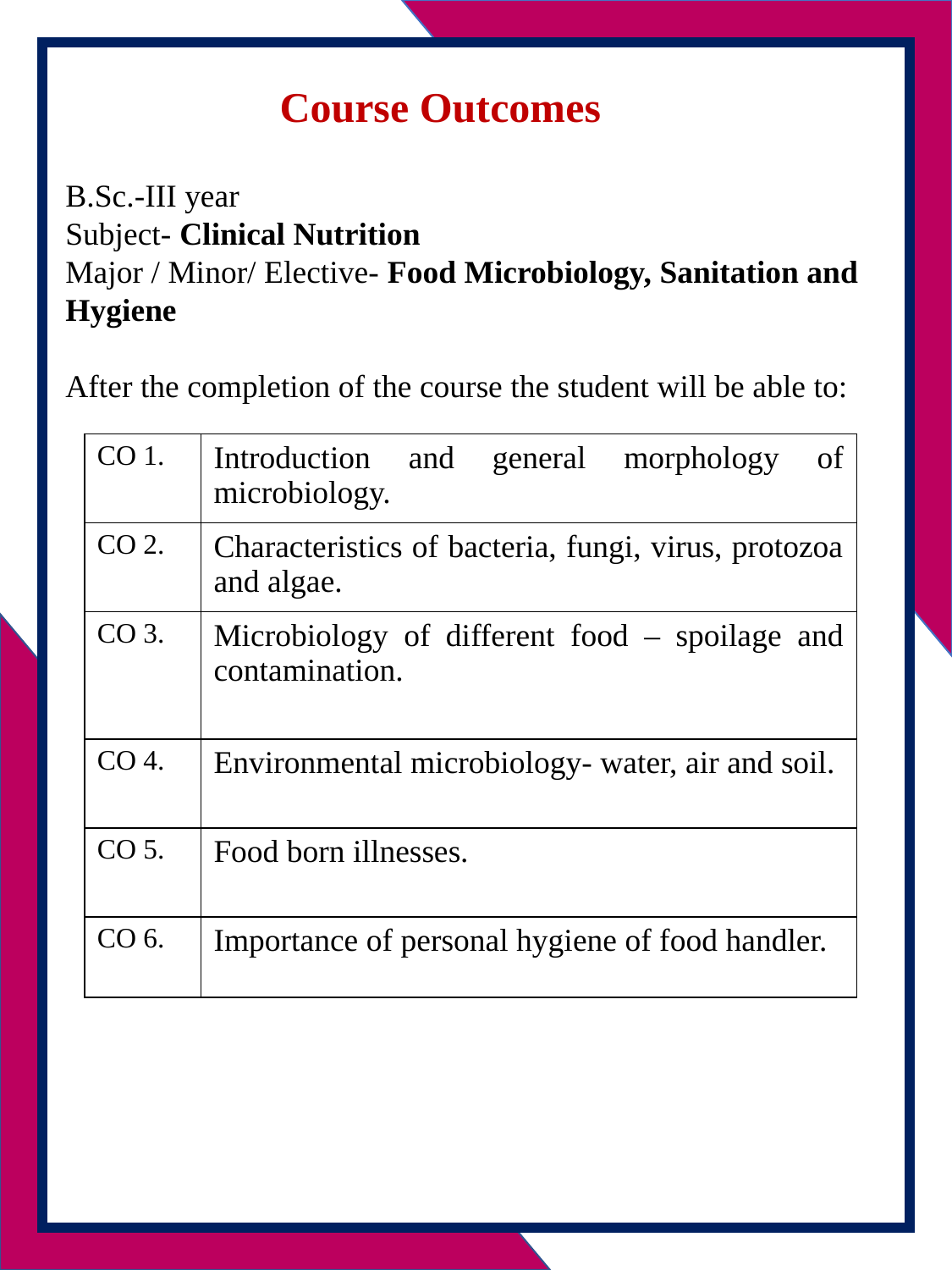

B.Sc.-III year
Subject- Clinical Nutrition
Major / Minor/ Elective- Food Microbiology, Sanitation and Hygiene

After the completion of the course the student will be able to:
Course Outcomes
| CO 1. | Introduction and general morphology of microbiology. |
| --- | --- |
| CO 2. | Characteristics of bacteria, fungi, virus, protozoa and algae. |
| CO 3. | Microbiology of different food – spoilage and contamination. |
| CO 4. | Environmental microbiology- water, air and soil. |
| CO 5. | Food born illnesses. |
| CO 6. | Importance of personal hygiene of food handler. |